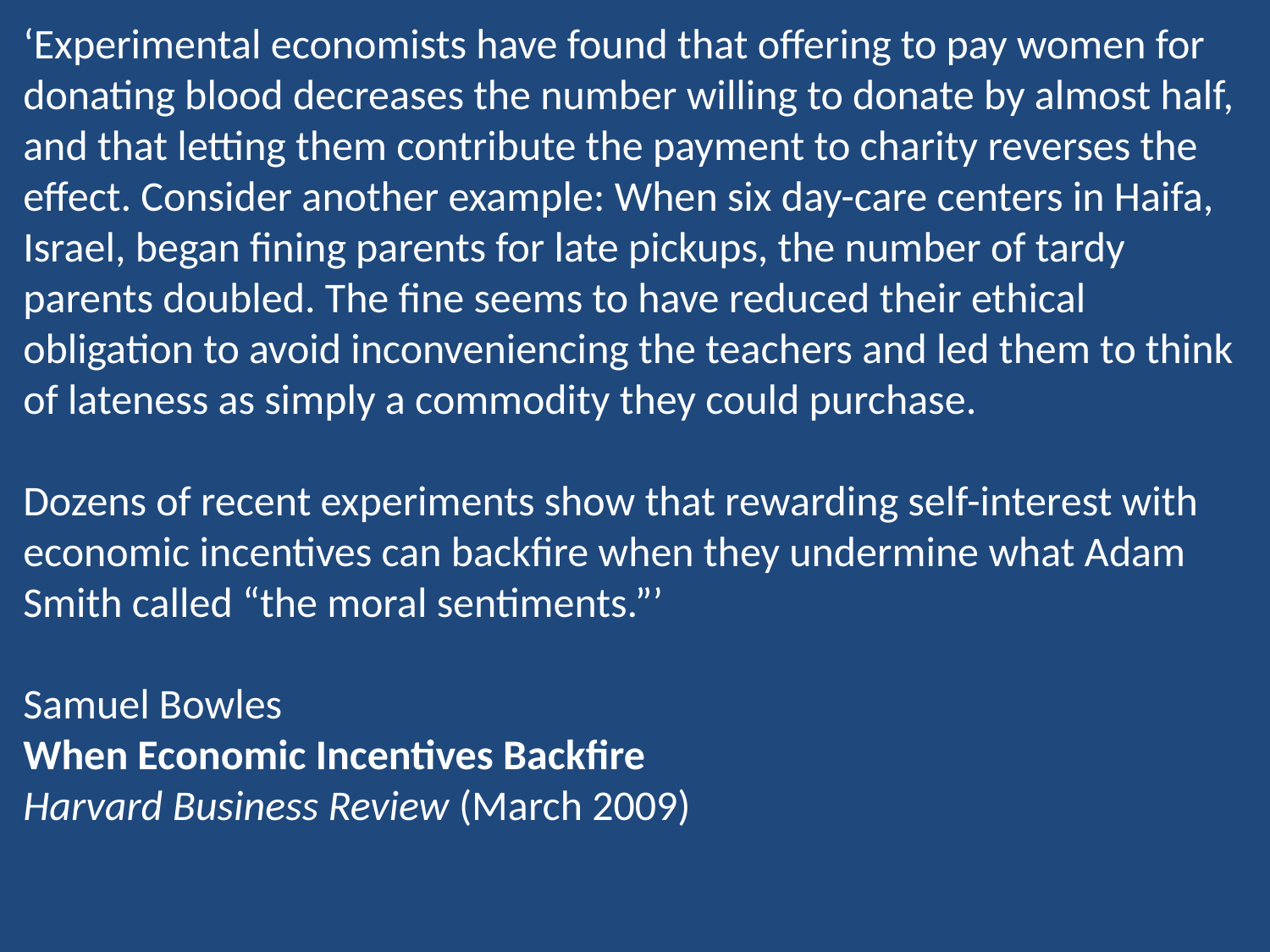

‘Experimental economists have found that offering to pay women for donating blood decreases the number willing to donate by almost half, and that letting them contribute the payment to charity reverses the effect. Consider another example: When six day-care centers in Haifa, Israel, began fining parents for late pickups, the number of tardy parents doubled. The fine seems to have reduced their ethical obligation to avoid inconveniencing the teachers and led them to think of lateness as simply a commodity they could purchase.

Dozens of recent experiments show that rewarding self-interest with economic incentives can backfire when they undermine what Adam Smith called “the moral sentiments.”’

Samuel Bowles
When Economic Incentives Backfire
Harvard Business Review (March 2009)